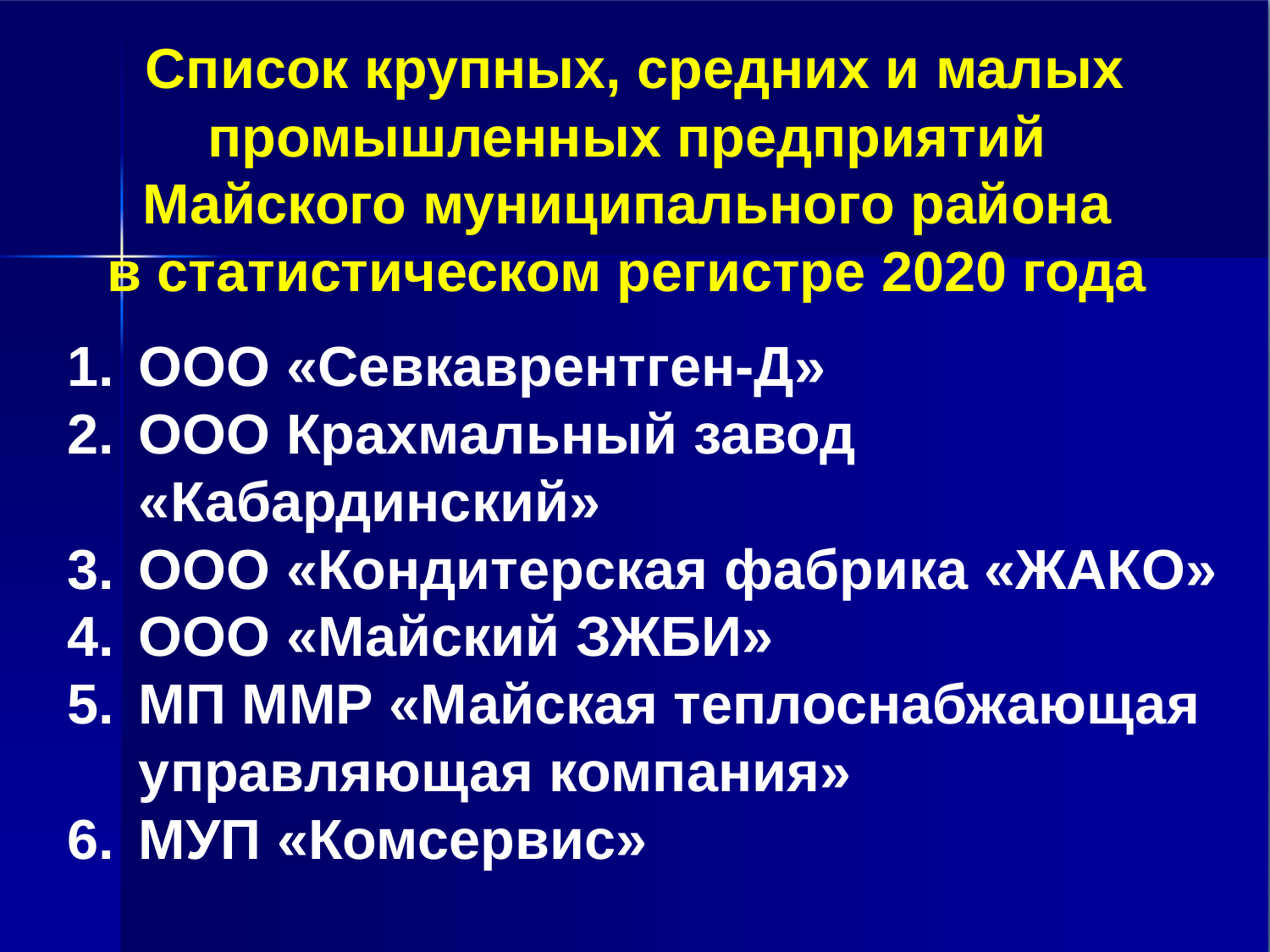

Список крупных, средних и малых промышленных предприятий
Майского муниципального района
в статистическом регистре 2020 года
ООО «Севкаврентген-Д»
ООО Крахмальный завод «Кабардинский»
ООО «Кондитерская фабрика «ЖАКО»
ООО «Майский ЗЖБИ»
МП ММР «Майская теплоснабжающая управляющая компания»
МУП «Комсервис»